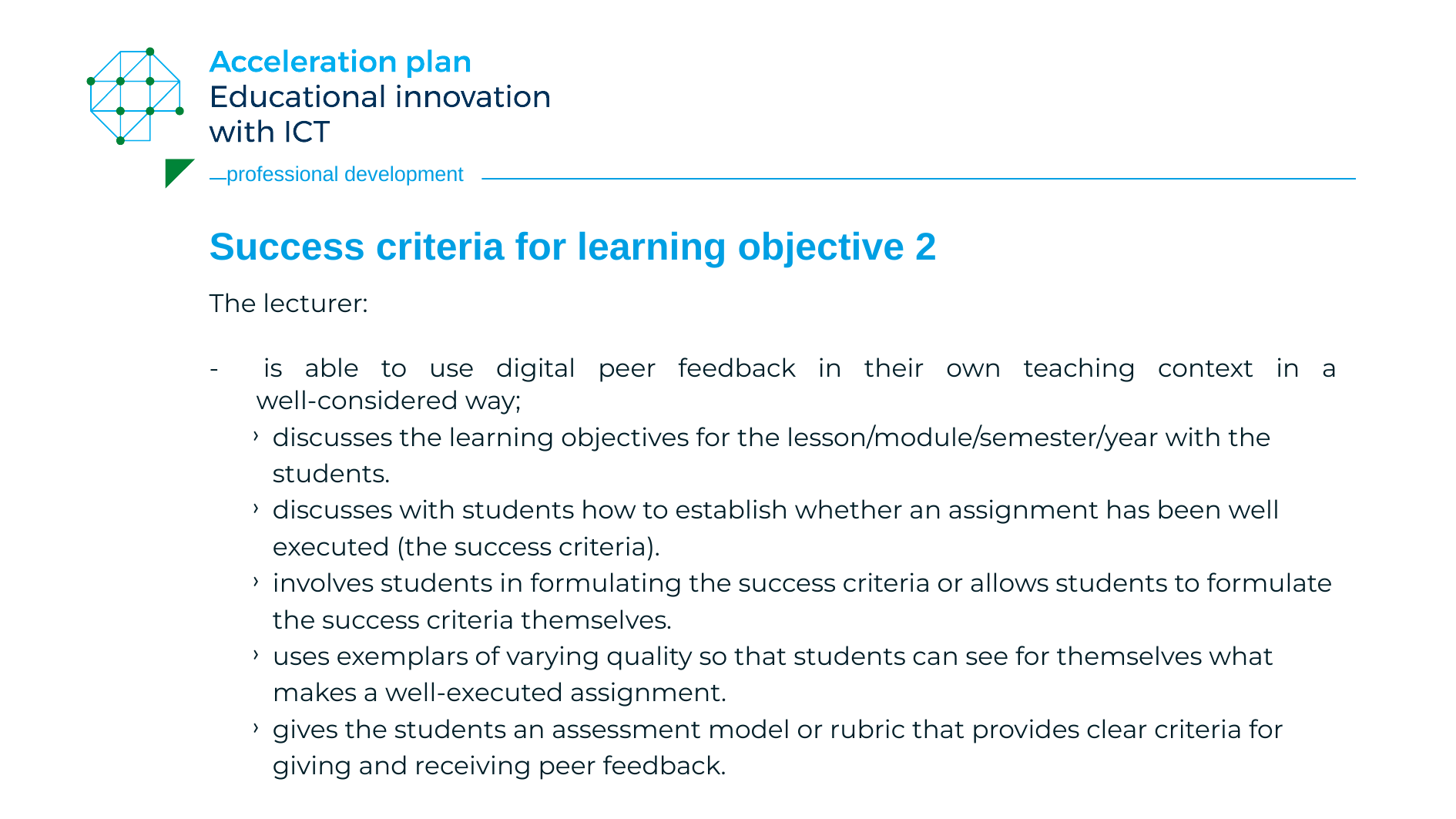

# Success criteria for learning objective 2
The lecturer:

-  is able to use digital peer feedback in their own teaching context in a
       well-considered way;
discusses the learning objectives for the lesson/module/semester/year with the students.
discusses with students how to establish whether an assignment has been well executed (the success criteria).
involves students in formulating the success criteria or allows students to formulate the success criteria themselves.
uses exemplars of varying quality so that students can see for themselves what makes a well-executed assignment.
gives the students an assessment model or rubric that provides clear criteria for giving and receiving peer feedback.